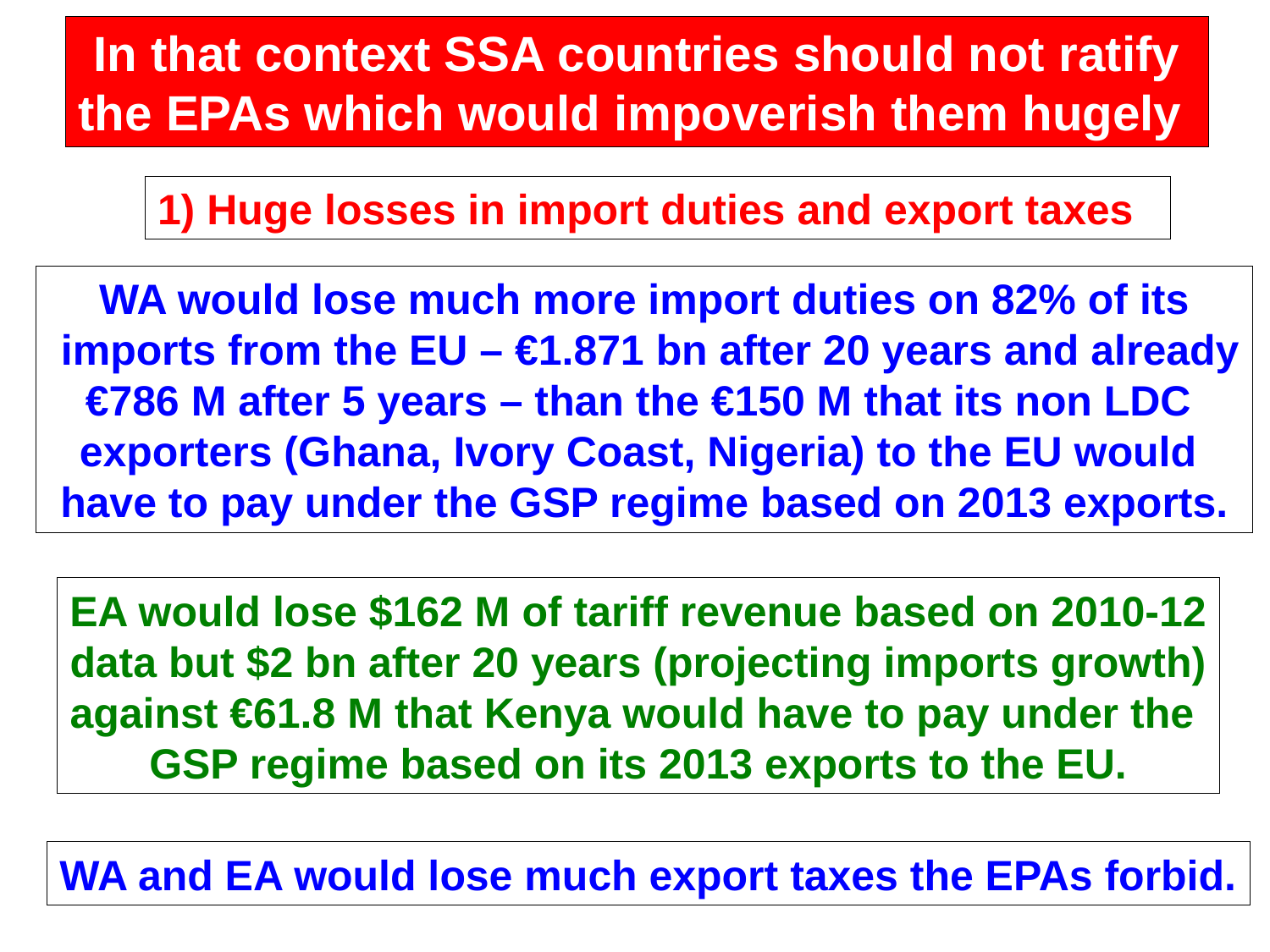

In that context SSA countries should not ratify
the EPAs which would impoverish them hugely
1) Huge losses in import duties and export taxes
WA would lose much more import duties on 82% of its
 imports from the EU – €1.871 bn after 20 years and already
€786 M after 5 years – than the €150 M that its non LDC
exporters (Ghana, Ivory Coast, Nigeria) to the EU would
have to pay under the GSP regime based on 2013 exports.
EA would lose $162 M of tariff revenue based on 2010-12
data but $2 bn after 20 years (projecting imports growth)
against €61.8 M that Kenya would have to pay under the
GSP regime based on its 2013 exports to the EU.
WA and EA would lose much export taxes the EPAs forbid.